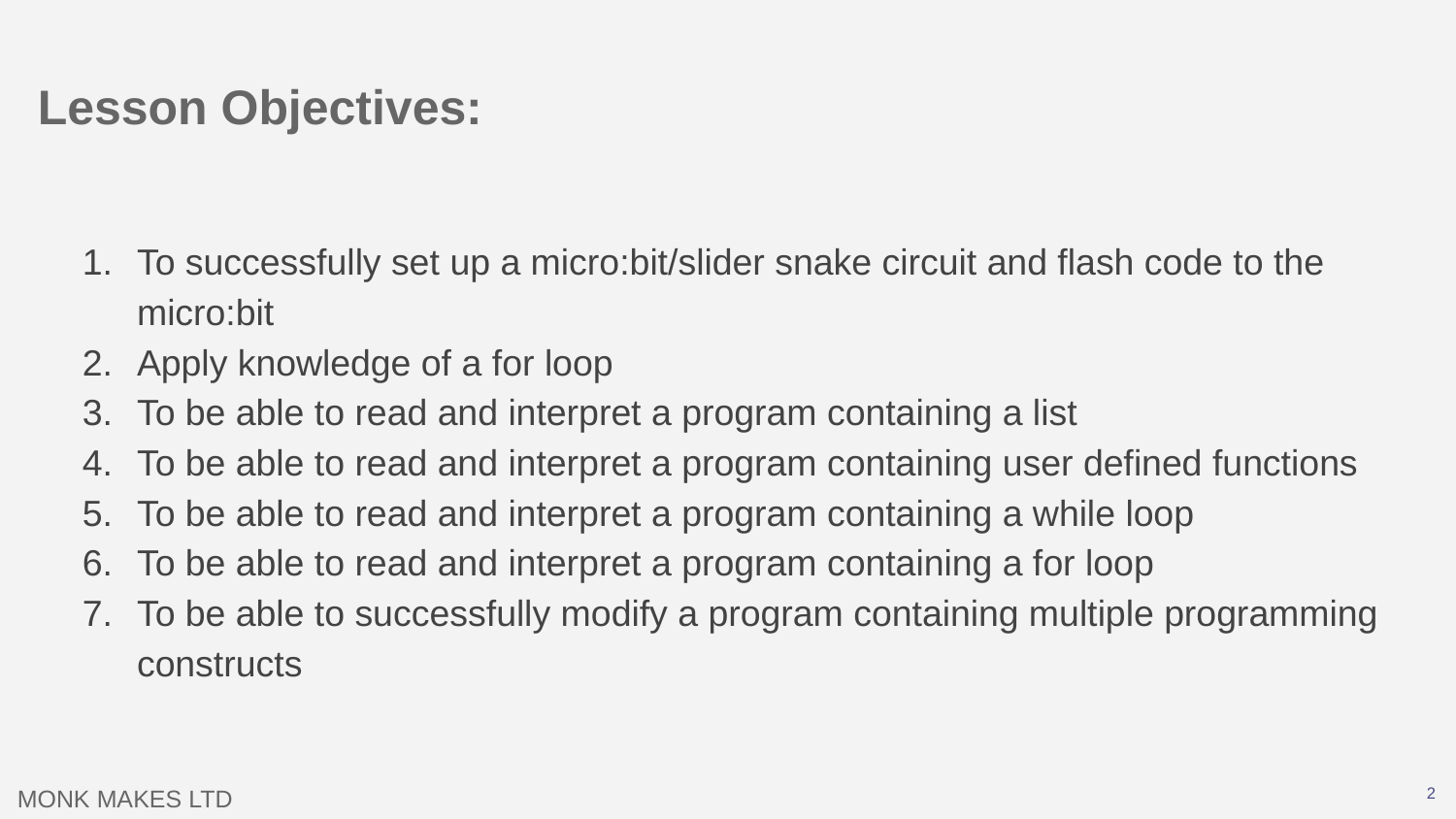

# Lesson Objectives:
To successfully set up a micro:bit/slider snake circuit and flash code to the micro:bit
Apply knowledge of a for loop
To be able to read and interpret a program containing a list
To be able to read and interpret a program containing user defined functions
To be able to read and interpret a program containing a while loop
To be able to read and interpret a program containing a for loop
To be able to successfully modify a program containing multiple programming constructs

2